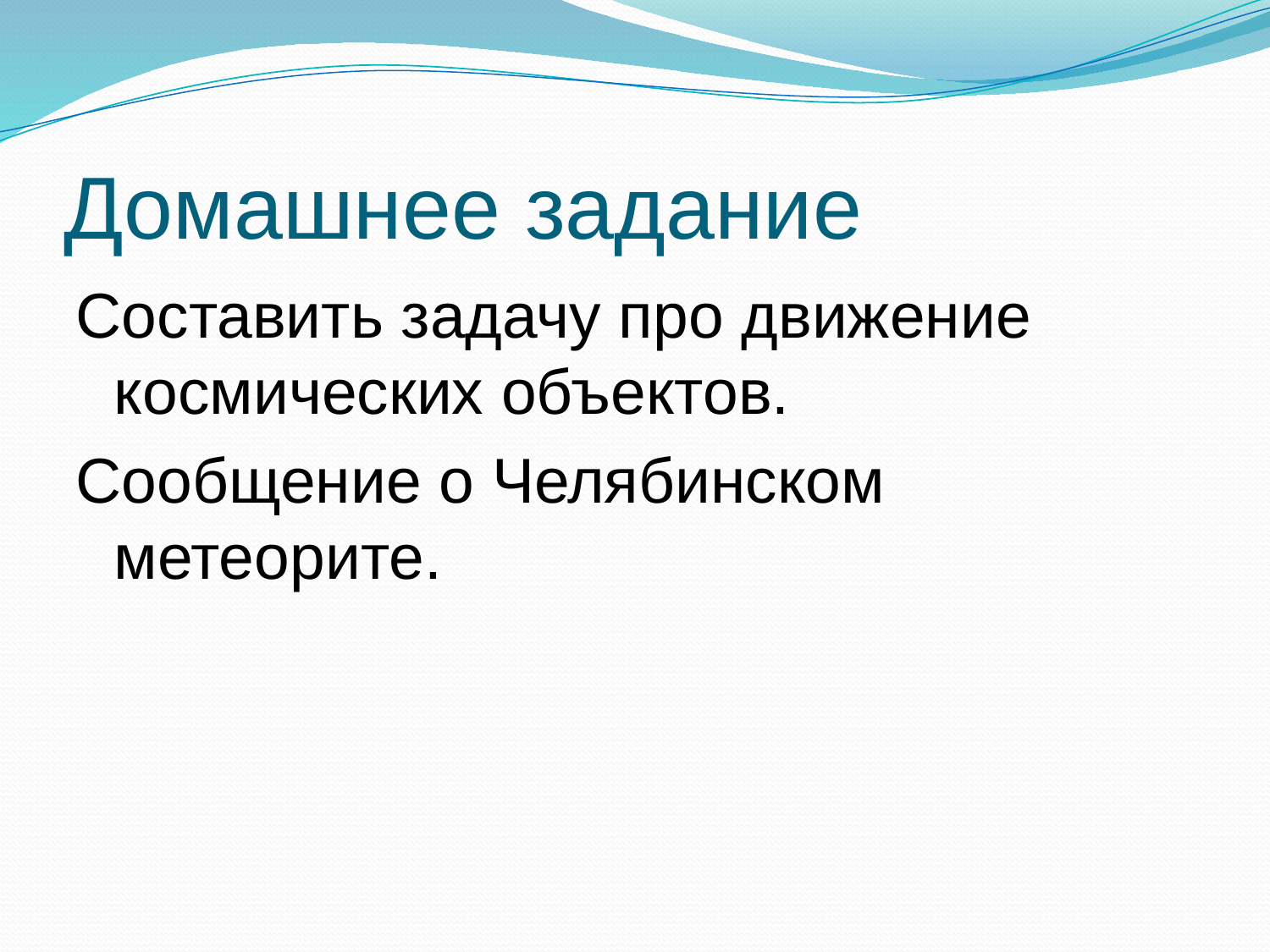

# Домашнее задание
Составить задачу про движение космических объектов.
Сообщение о Челябинском метеорите.